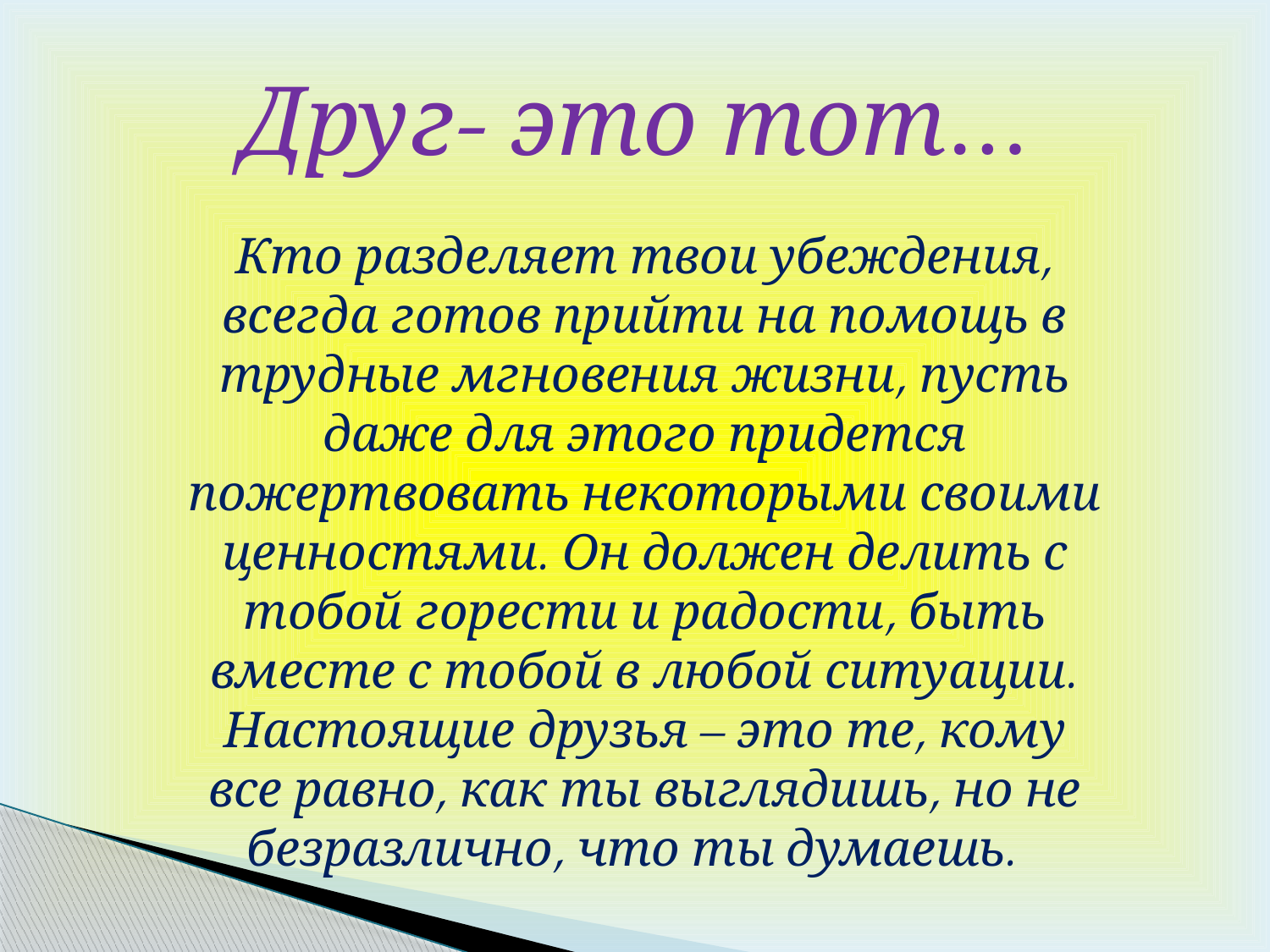

# Друг- это тот…
Кто разделяет твои убеждения, всегда готов прийти на помощь в трудные мгновения жизни, пусть даже для этого придется пожертвовать некоторыми своими ценностями. Он должен делить с тобой горести и радости, быть вместе с тобой в любой ситуации. Настоящие друзья – это те, кому все равно, как ты выглядишь, но не безразлично, что ты думаешь.